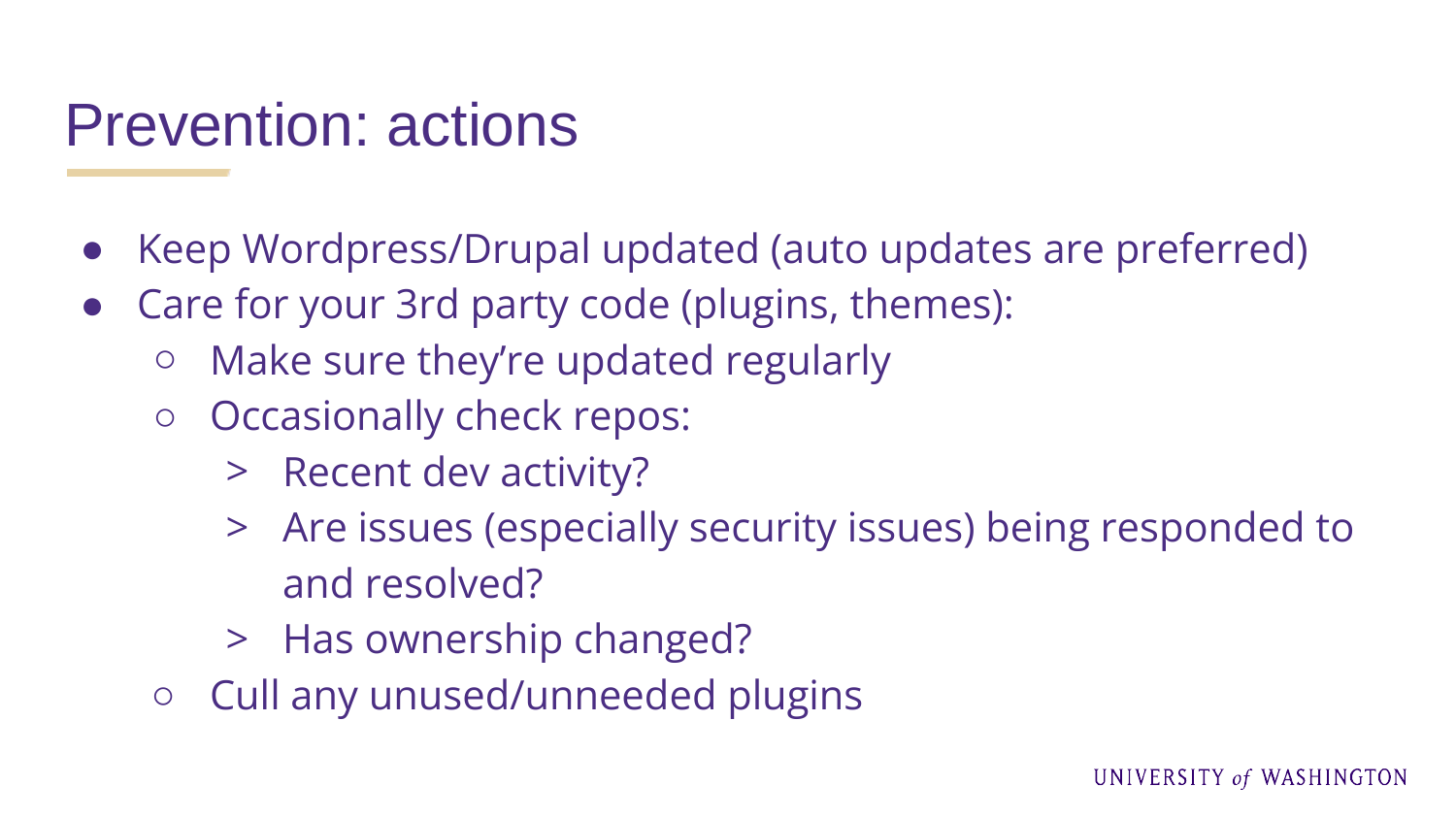

# Prevention: actions
Keep Wordpress/Drupal updated (auto updates are preferred)
Care for your 3rd party code (plugins, themes):
Make sure they’re updated regularly
Occasionally check repos:
Recent dev activity?
Are issues (especially security issues) being responded to and resolved?
Has ownership changed?
Cull any unused/unneeded plugins